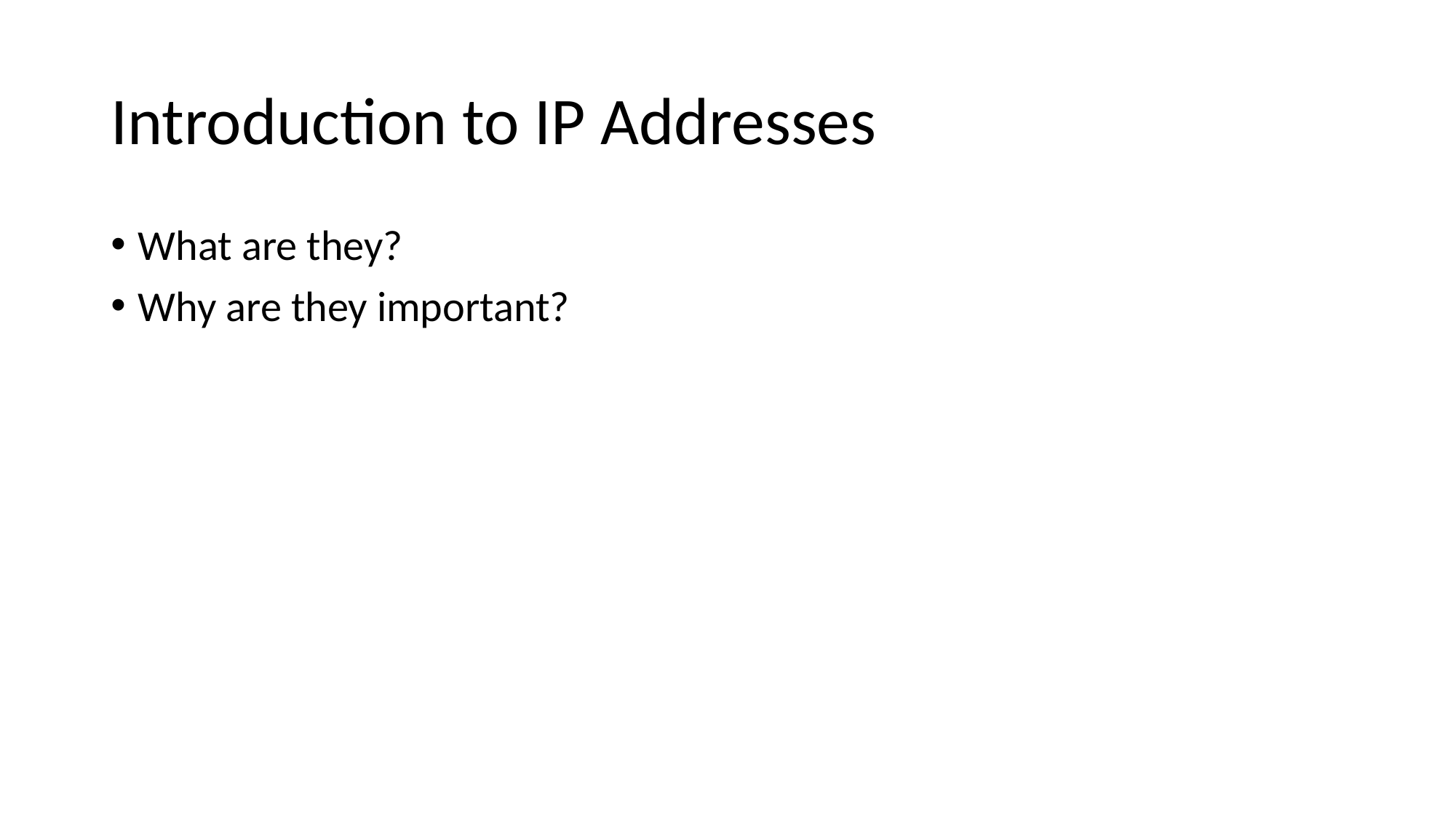

# Introduction to IP Addresses
What are they?
Why are they important?